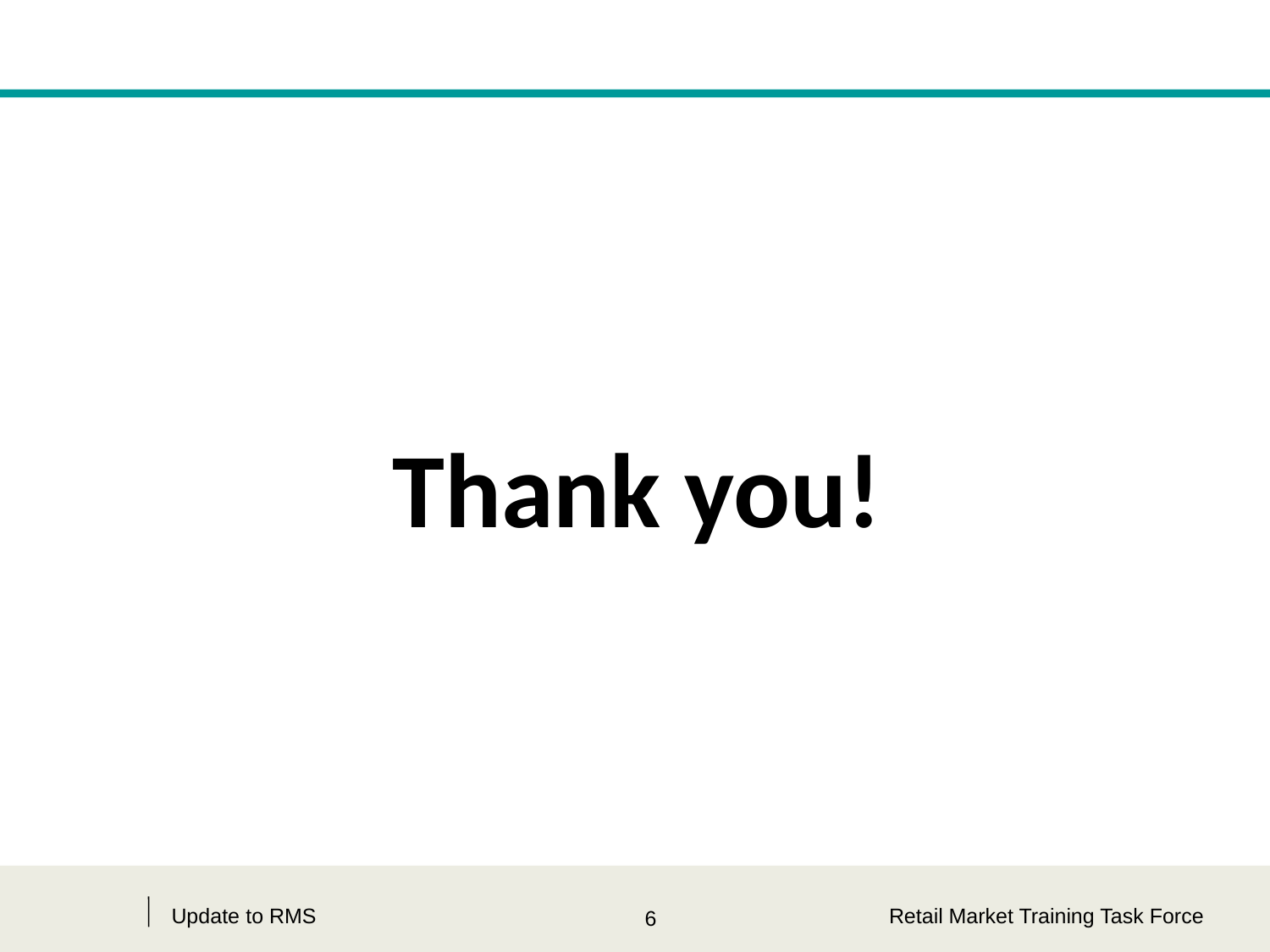

Thank you!
Update to RMS
Retail Market Training Task Force